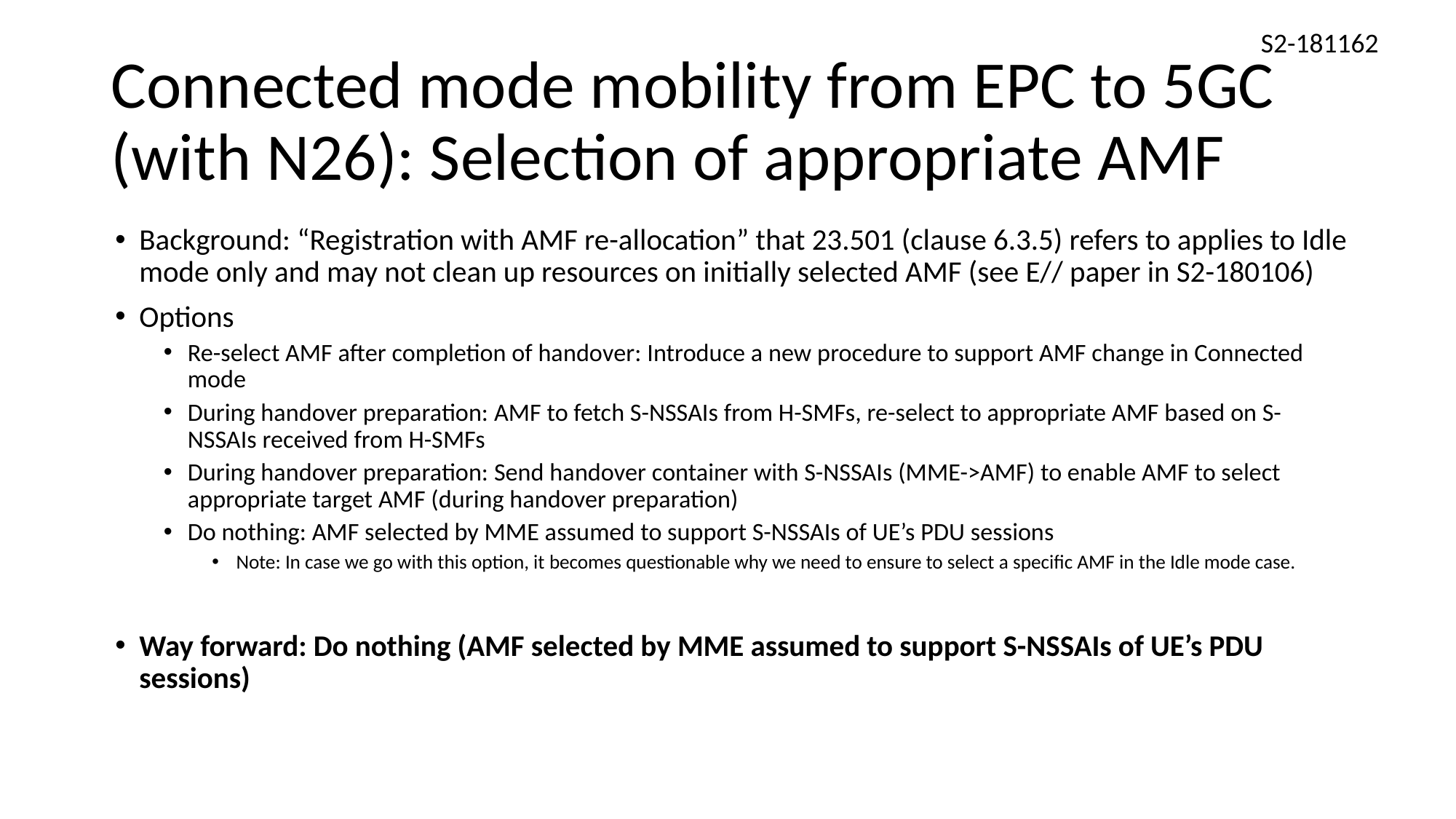

# Connected mode mobility from EPC to 5GC (with N26): Selection of appropriate AMF
Background: “Registration with AMF re-allocation” that 23.501 (clause 6.3.5) refers to applies to Idle mode only and may not clean up resources on initially selected AMF (see E// paper in S2-180106)
Options
Re-select AMF after completion of handover: Introduce a new procedure to support AMF change in Connected mode
During handover preparation: AMF to fetch S-NSSAIs from H-SMFs, re-select to appropriate AMF based on S-NSSAIs received from H-SMFs
During handover preparation: Send handover container with S-NSSAIs (MME->AMF) to enable AMF to select appropriate target AMF (during handover preparation)
Do nothing: AMF selected by MME assumed to support S-NSSAIs of UE’s PDU sessions
Note: In case we go with this option, it becomes questionable why we need to ensure to select a specific AMF in the Idle mode case.

Way forward: Do nothing (AMF selected by MME assumed to support S-NSSAIs of UE’s PDU sessions)